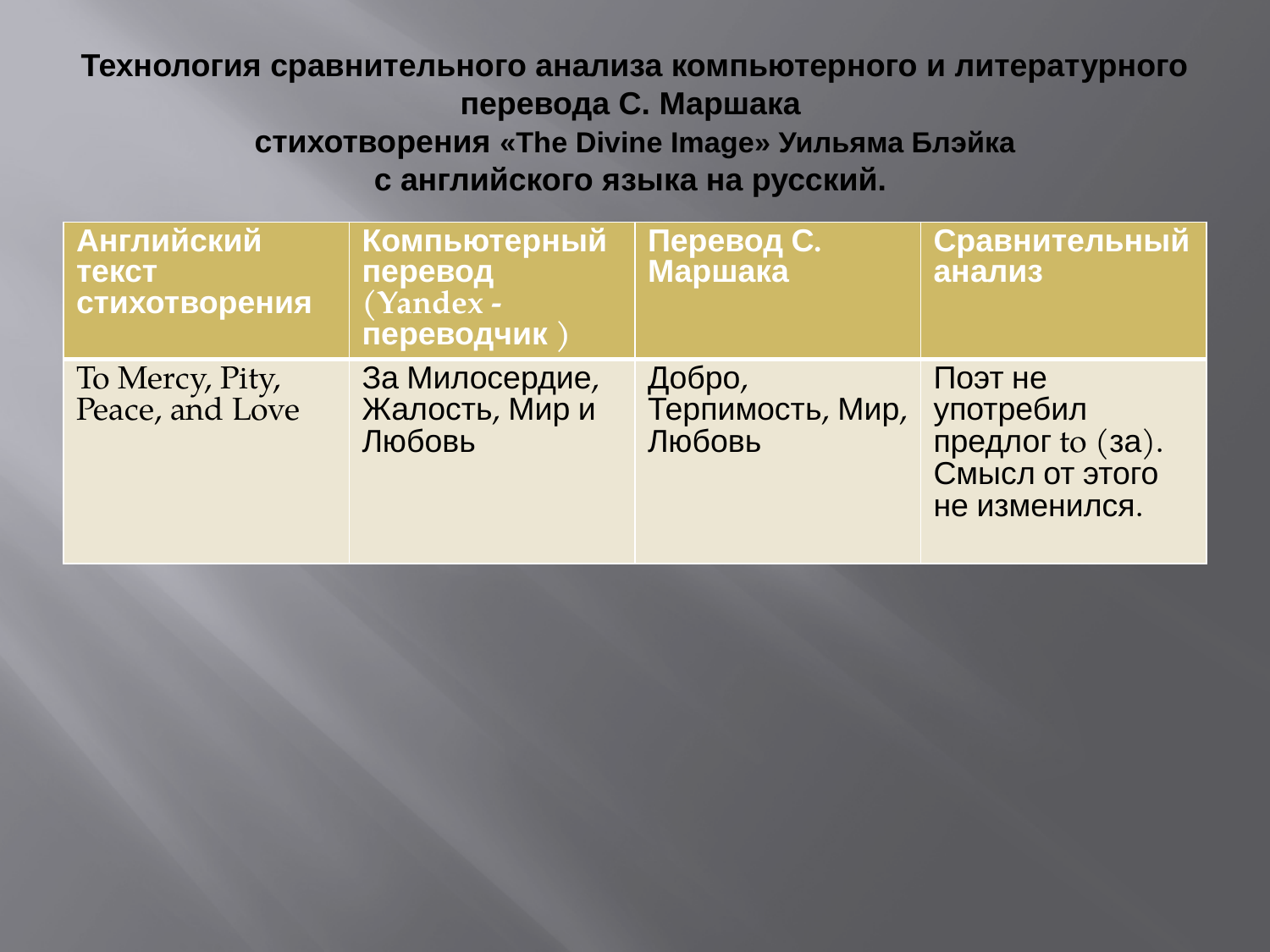

# Технология сравнительного анализа компьютерного и литературного перевода С. Маршака стихотворения «The Divine Image» Уильяма Блэйка с английского языка на русский.
| Английский текст стихотворения | Компьютерный перевод (Yandex - переводчик ) | Перевод С. Маршака | Сравнительный анализ |
| --- | --- | --- | --- |
| To Mercy, Pity, Peace, and Love | За Милосердие, Жалость, Мир и Любовь | Добро, Терпимость, Мир, Любовь | Поэт не употребил предлог to (за). Смысл от этого не изменился. |